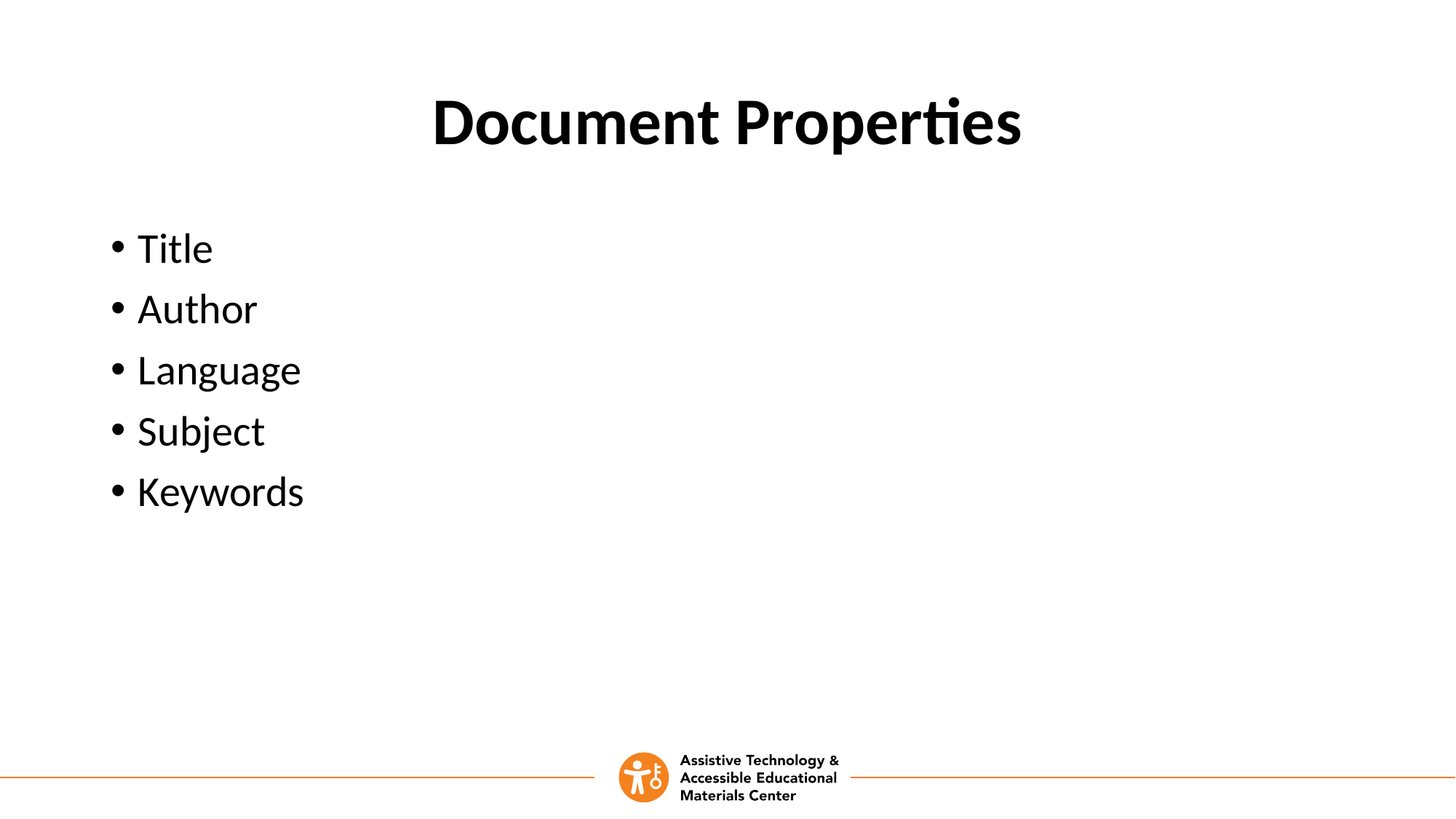

# Document Properties
Title
Author
Language
Subject
Keywords